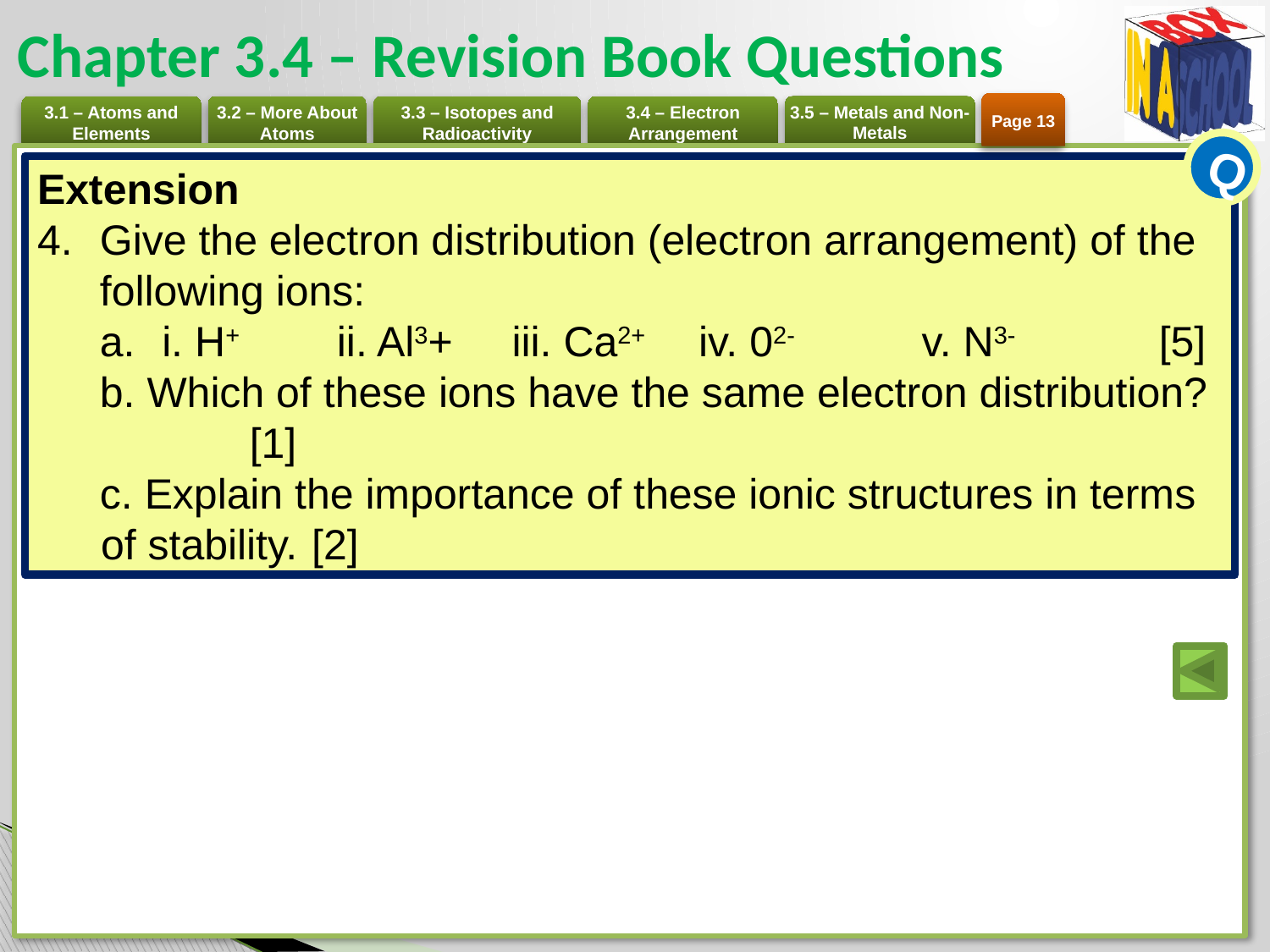

# Chapter 3.4 – Revision Book Questions
Page 13
Q
Extension
Give the electron distribution (electron arrangement) of the following ions:
i. H+ 	ii. Al3+ 	iii. Ca2+ 	iv. 02- 	v. N3-	[5]
 Which of these ions have the same electron distribution?	[1]
 Explain the importance of these ionic structures in terms of stability.	[2]